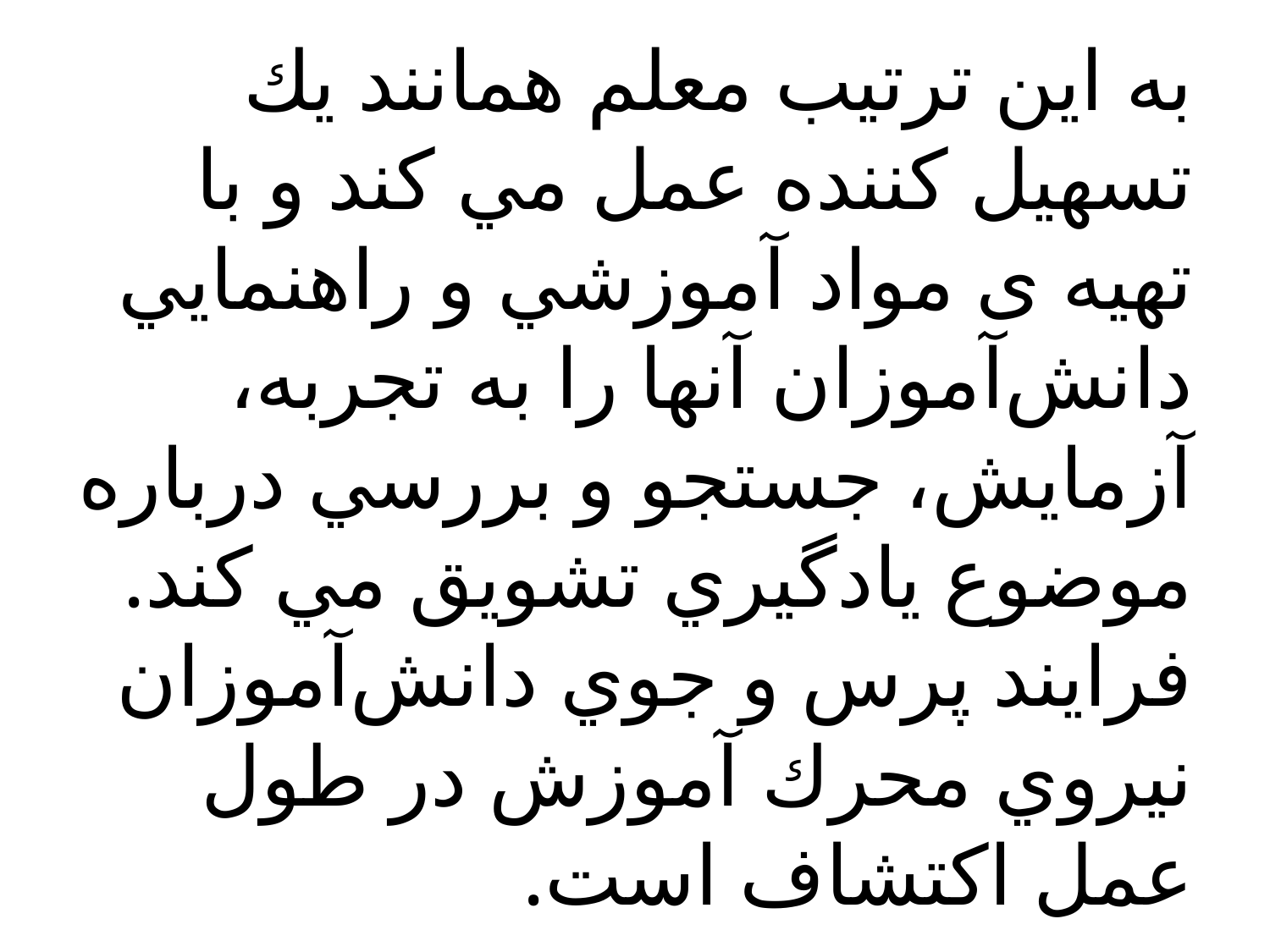

به این ترتیب معلم همانند يك تسهيل كننده عمل مي كند و با تهيه ی مواد آموزشي و راهنمايي دانش‌آموزان آنها را به تجربه، آزمايش، جستجو و بررسي درباره موضوع يادگيري تشويق مي كند. فرايند پرس و جوي دانش‌آموزان نيروي محرك آموزش در طول عمل اكتشاف است.